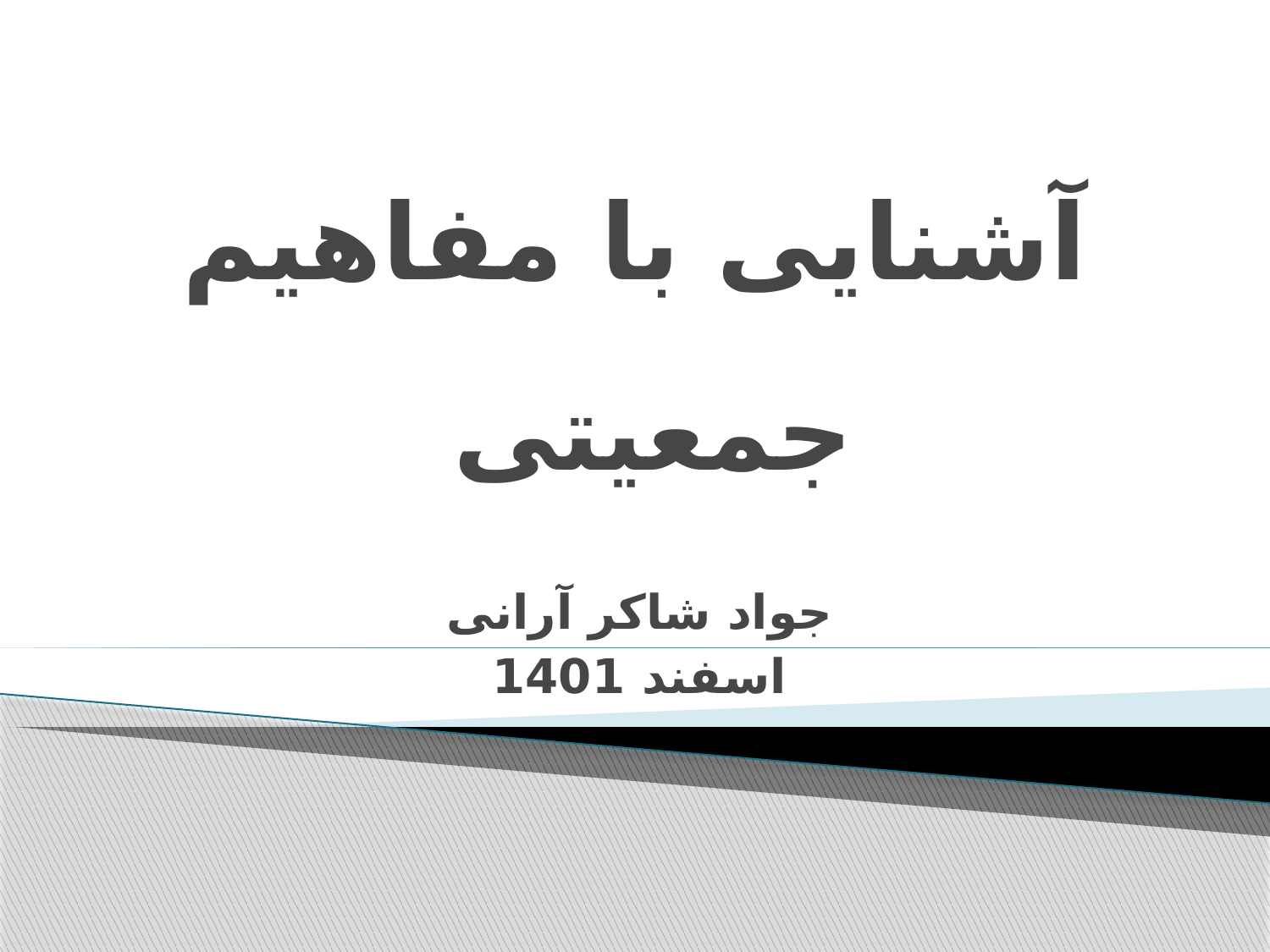

# آشنایی با مفاهیم جمعيتی
جواد شاکر آرانی
اسفند 1401